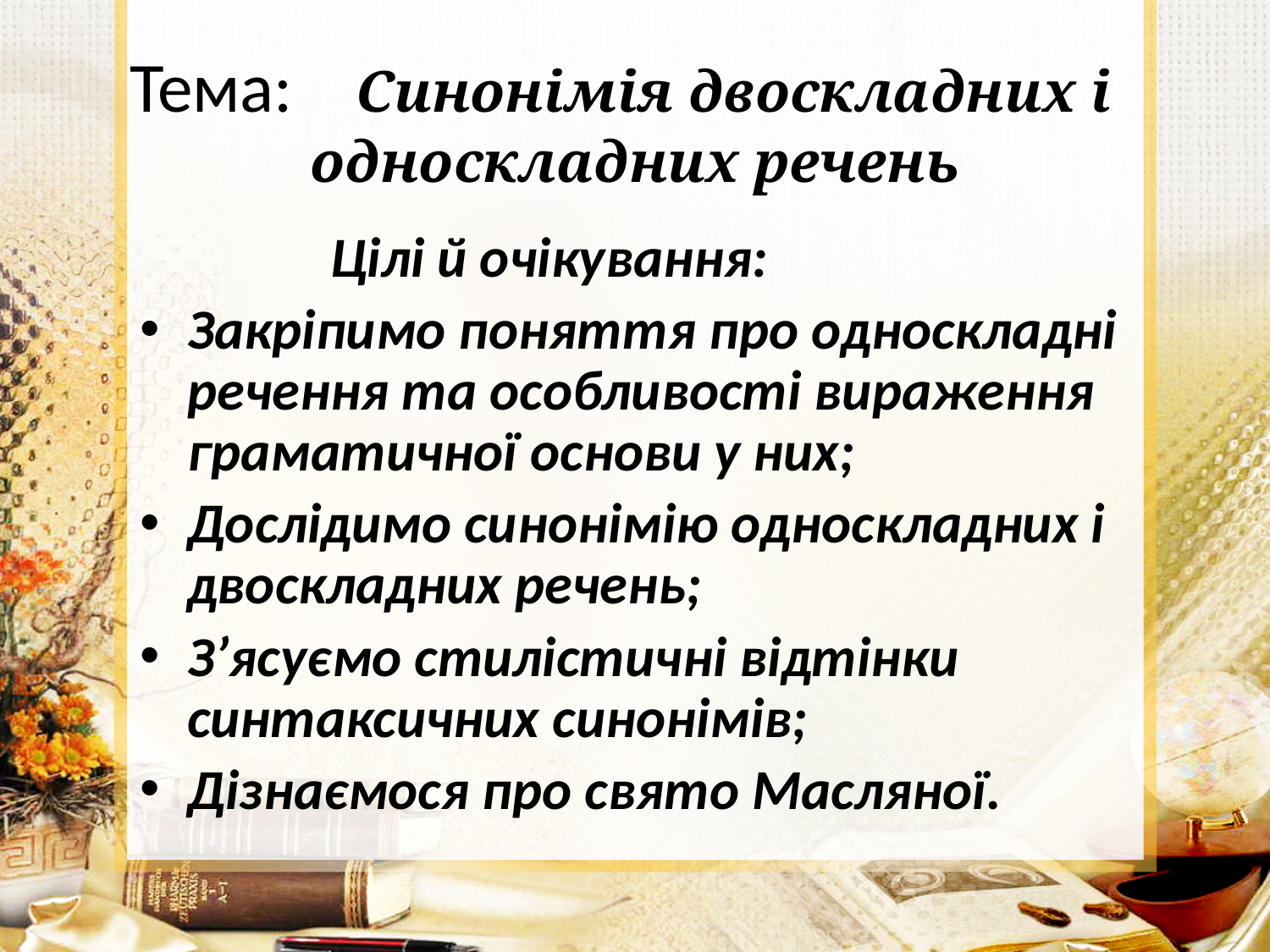

# Тема:    Синонімія двоскладних і   односкладних речень
               Цілі й очікування:
Закріпимо поняття про односкладні речення та особливості вираження граматичної основи у них;
Дослідимо синонімію односкладних і двоскладних речень;
З’ясуємо стилістичні відтінки синтаксичних синонімів;
Дізнаємося про свято Масляної.